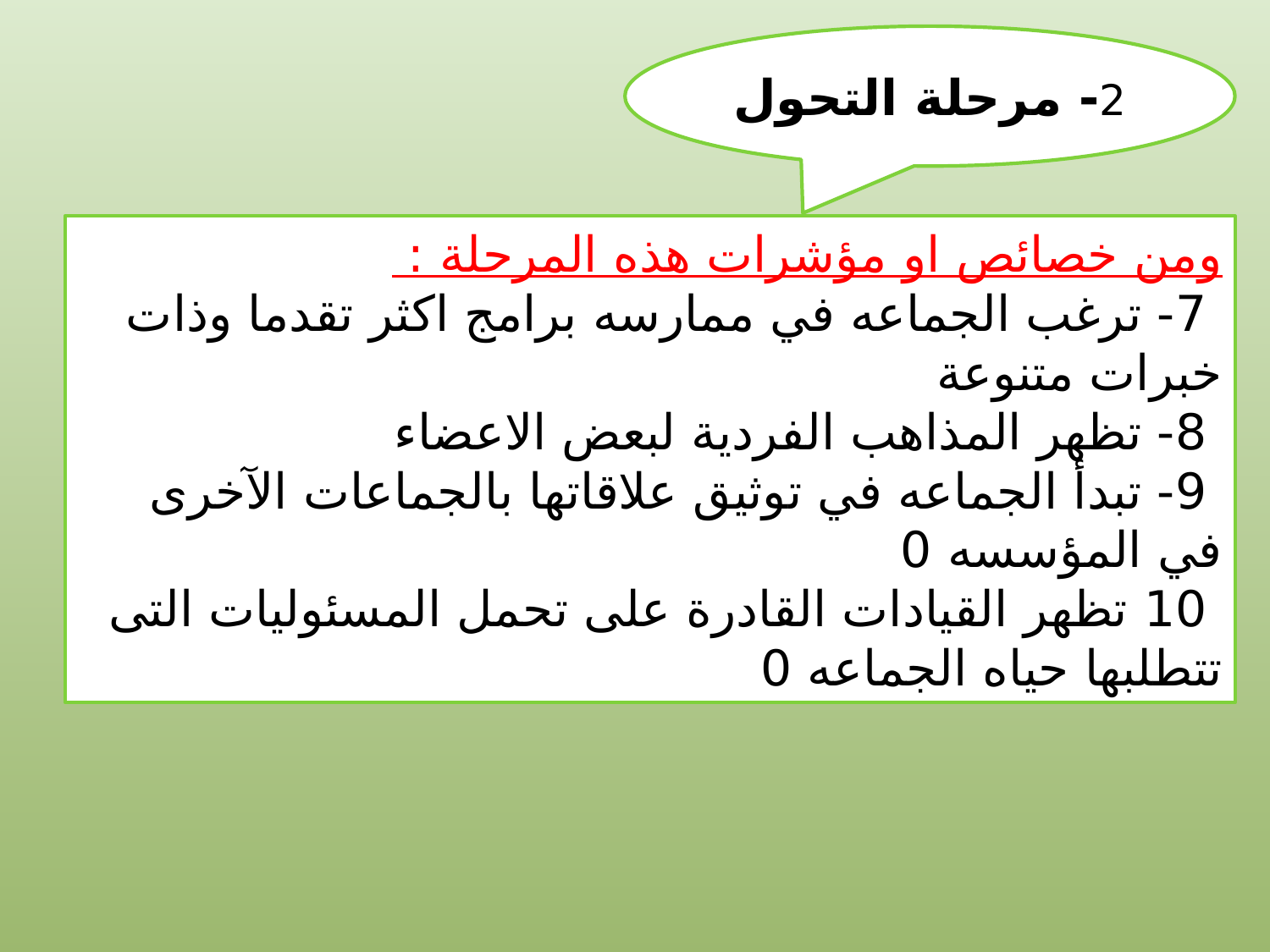

2- مرحلة التحول
ومن خصائص او مؤشرات هذه المرحلة :
 7- ترغب الجماعه في ممارسه برامج اكثر تقدما وذات خبرات متنوعة
 8- تظهر المذاهب الفردية لبعض الاعضاء
 9- تبدأ الجماعه في توثيق علاقاتها بالجماعات الآخرى في المؤسسه 0
 10 تظهر القيادات القادرة على تحمل المسئوليات التى تتطلبها حياه الجماعه 0